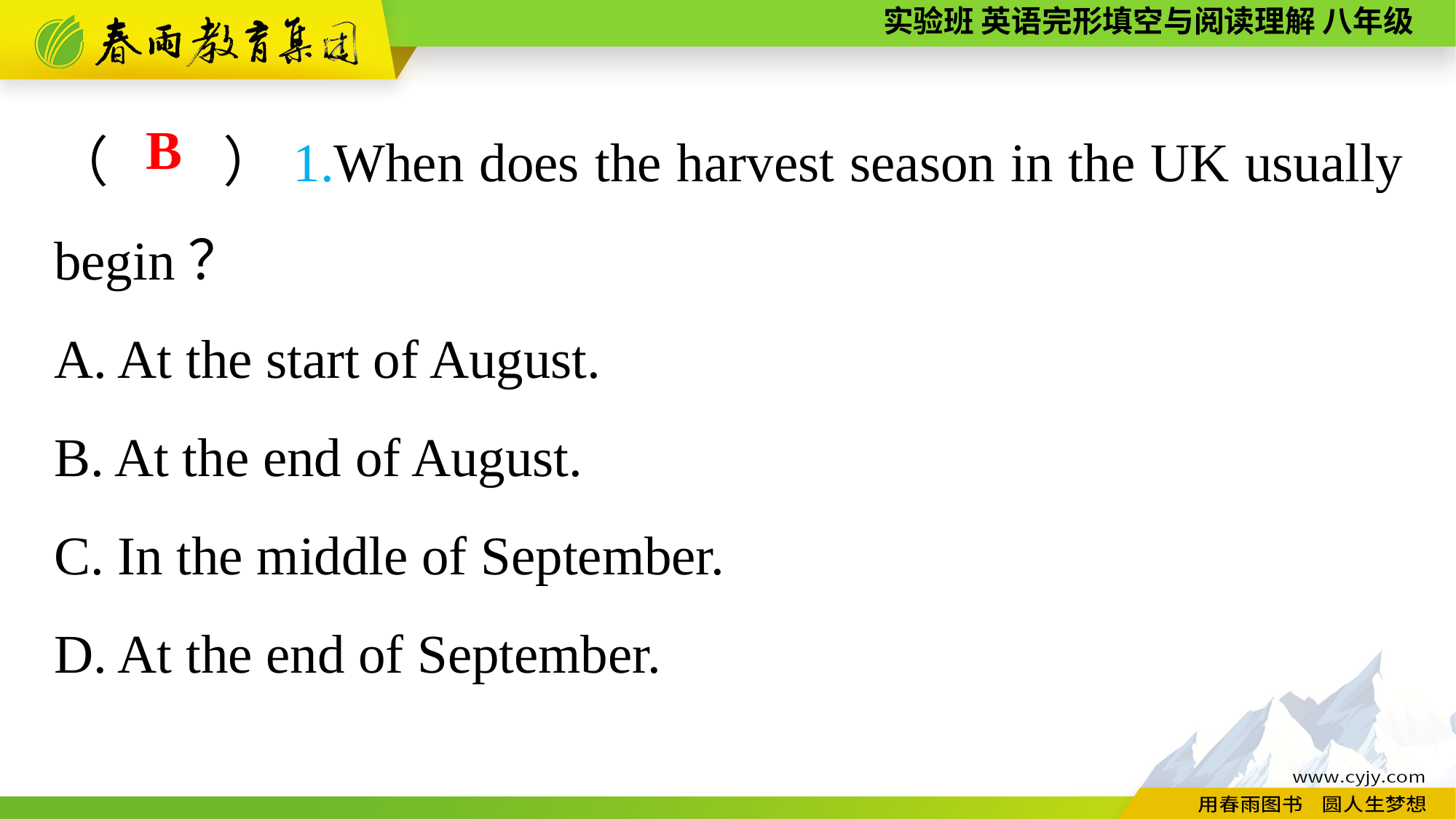

（　　）1.When does the harvest season in the UK usually begin？
A. At the start of August.
B. At the end of August.
C. In the middle of September.
D. At the end of September.
B